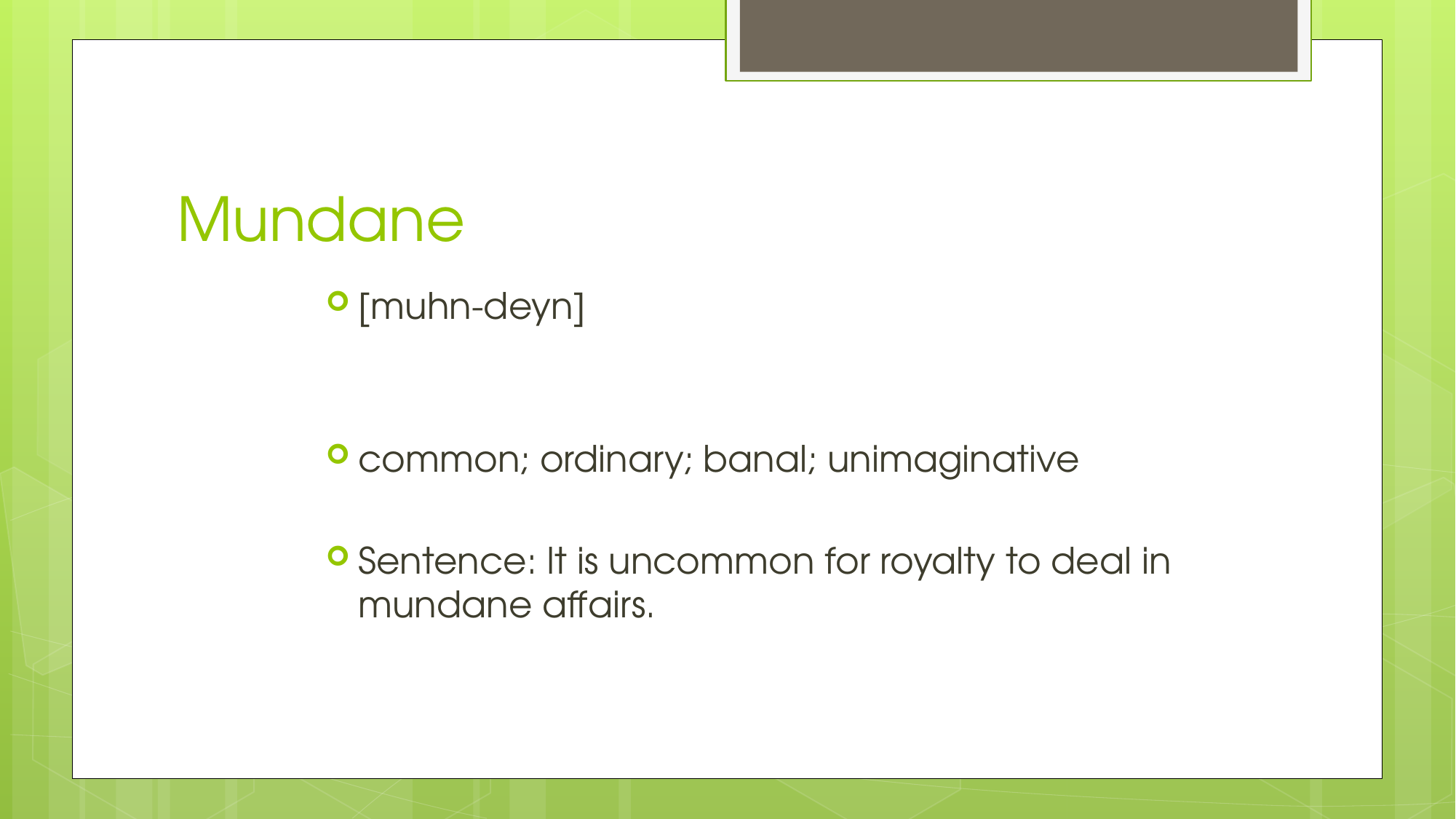

# Mundane
[muhn-deyn]

common; ordinary; banal; unimaginative

Sentence: It is uncommon for royalty to deal in mundane affairs.